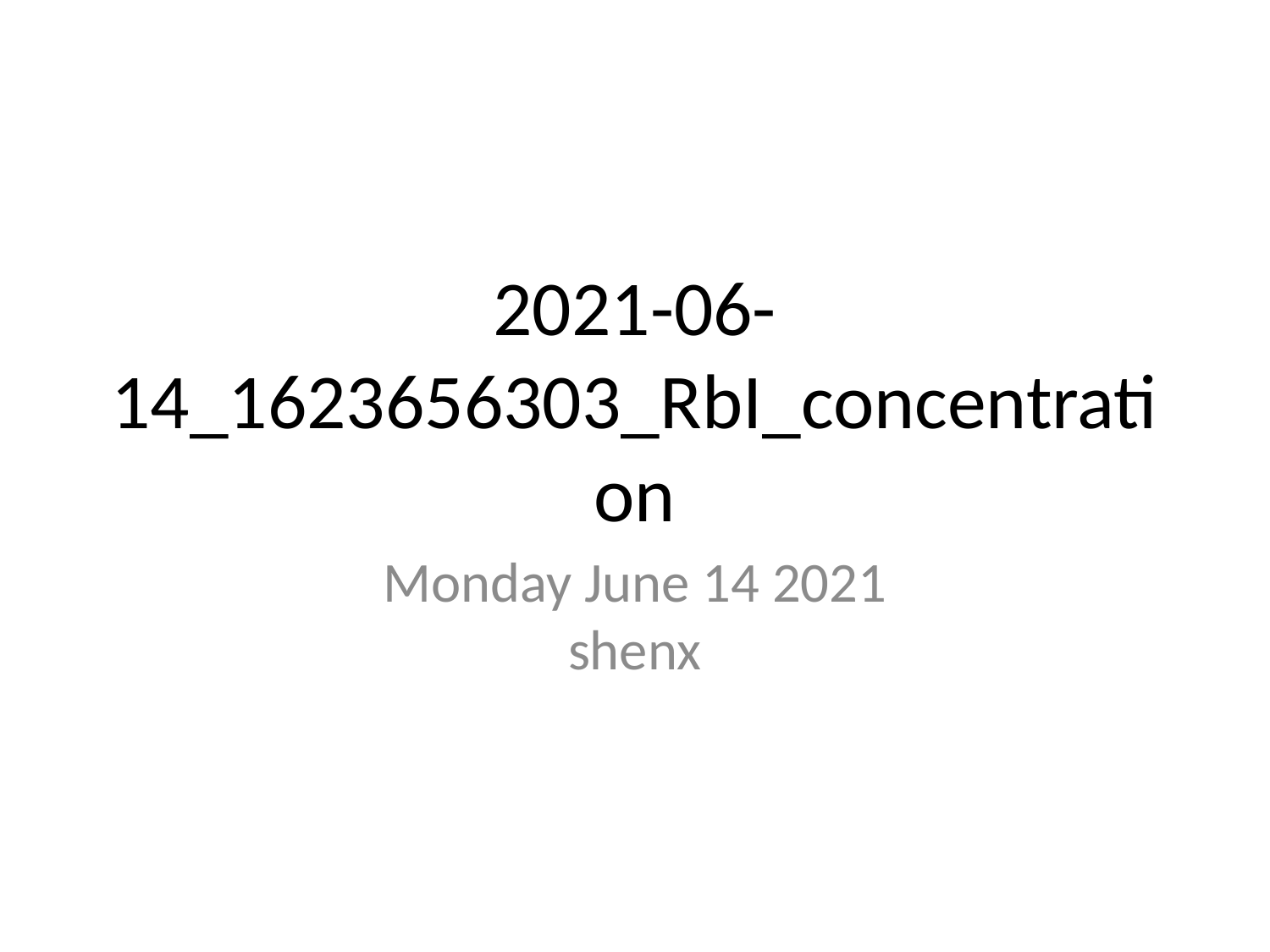

# 2021-06-14_1623656303_RbI_concentration
Monday June 14 2021
shenx